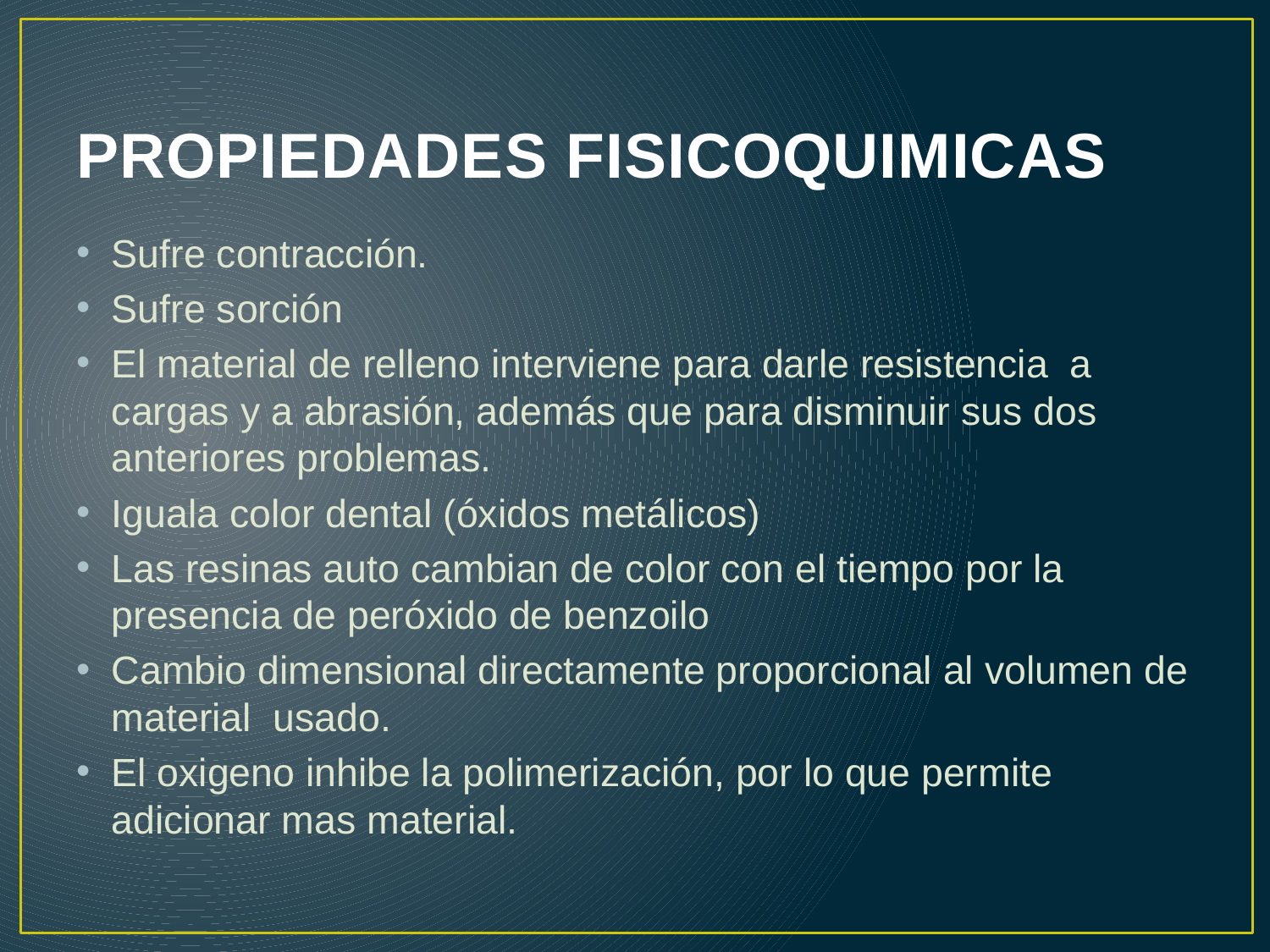

# PROPIEDADES FISICOQUIMICAS
Sufre contracción.
Sufre sorción
El material de relleno interviene para darle resistencia  a cargas y a abrasión, además que para disminuir sus dos anteriores problemas.
Iguala color dental (óxidos metálicos)
Las resinas auto cambian de color con el tiempo por la presencia de peróxido de benzoilo
Cambio dimensional directamente proporcional al volumen de material  usado.
El oxigeno inhibe la polimerización, por lo que permite adicionar mas material.